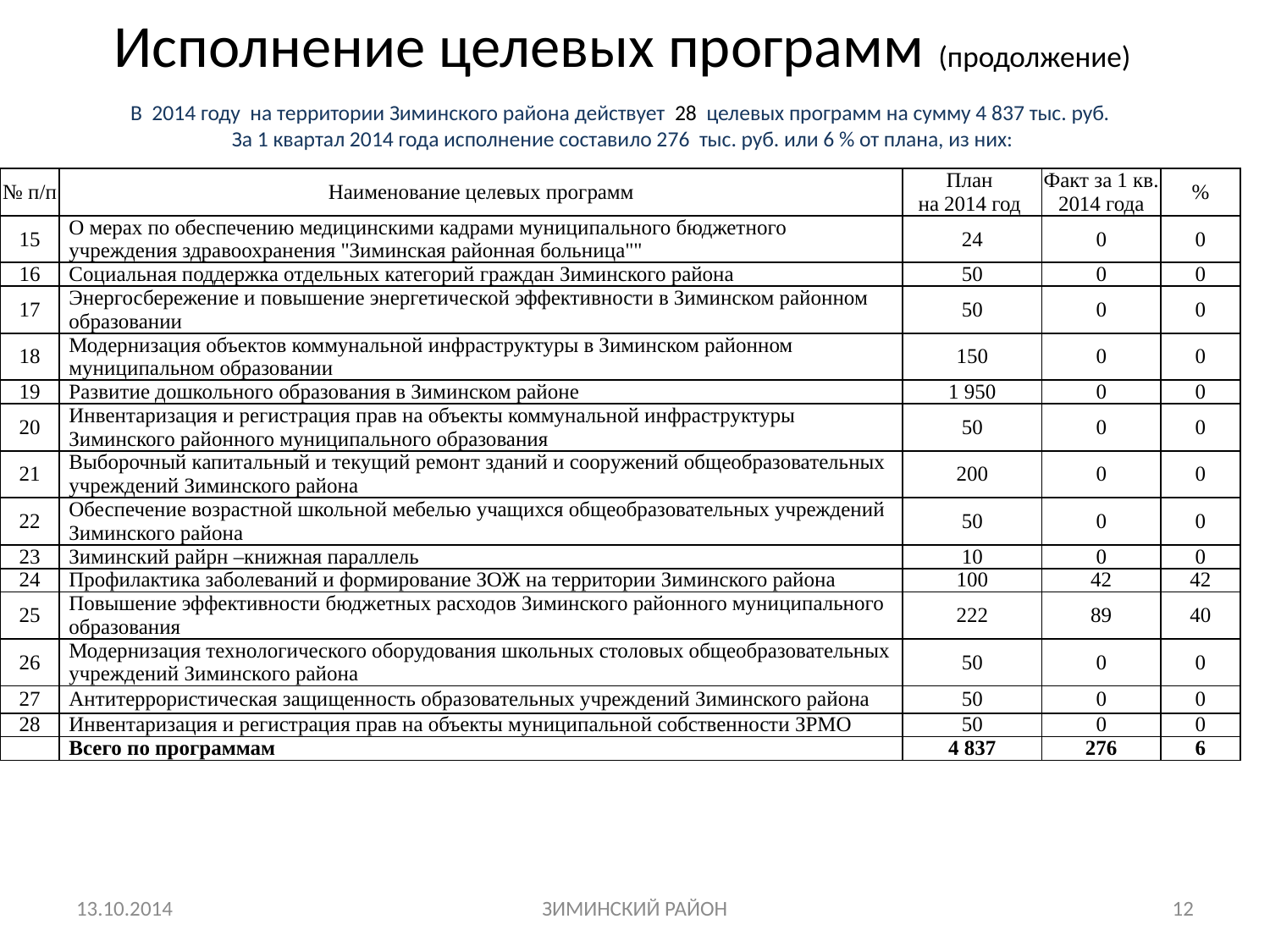

# Исполнение целевых программ (продолжение) ор В  2014 году  на территории Зиминского района действует  28  целевых программ на сумму 4 837 тыс. руб. За 1 квартал 2014 года исполнение составило 276  тыс. руб. или 6 % от плана, из них:
| № п/п | Наименование целевых программ | План на 2014 год | Факт за 1 кв. 2014 года | % |
| --- | --- | --- | --- | --- |
| 15 | О мерах по обеспечению медицинскими кадрами муниципального бюджетного учреждения здравоохранения "Зиминская районная больница"" | 24 | 0 | 0 |
| 16 | Социальная поддержка отдельных категорий граждан Зиминского района | 50 | 0 | 0 |
| 17 | Энергосбережение и повышение энергетической эффективности в Зиминском районном образовании | 50 | 0 | 0 |
| 18 | Модернизация объектов коммунальной инфраструктуры в Зиминском районном муниципальном образовании | 150 | 0 | 0 |
| 19 | Развитие дошкольного образования в Зиминском районе | 1 950 | 0 | 0 |
| 20 | Инвентаризация и регистрация прав на объекты коммунальной инфраструктуры Зиминского районного муниципального образования | 50 | 0 | 0 |
| 21 | Выборочный капитальный и текущий ремонт зданий и сооружений общеобразовательных учреждений Зиминского района | 200 | 0 | 0 |
| 22 | Обеспечение возрастной школьной мебелью учащихся общеобразовательных учреждений Зиминского района | 50 | 0 | 0 |
| 23 | Зиминский райрн –книжная параллель | 10 | 0 | 0 |
| 24 | Профилактика заболеваний и формирование ЗОЖ на территории Зиминского района | 100 | 42 | 42 |
| 25 | Повышение эффективности бюджетных расходов Зиминского районного муниципального образования | 222 | 89 | 40 |
| 26 | Модернизация технологического оборудования школьных столовых общеобразовательных учреждений Зиминского района | 50 | 0 | 0 |
| 27 | Антитеррористическая защищенность образовательных учреждений Зиминского района | 50 | 0 | 0 |
| 28 | Инвентаризация и регистрация прав на объекты муниципальной собственности ЗРМО | 50 | 0 | 0 |
|  | Всего по программам | 4 837 | 276 | 6 |
13.10.2014
ЗИМИНСКИЙ РАЙОН
12